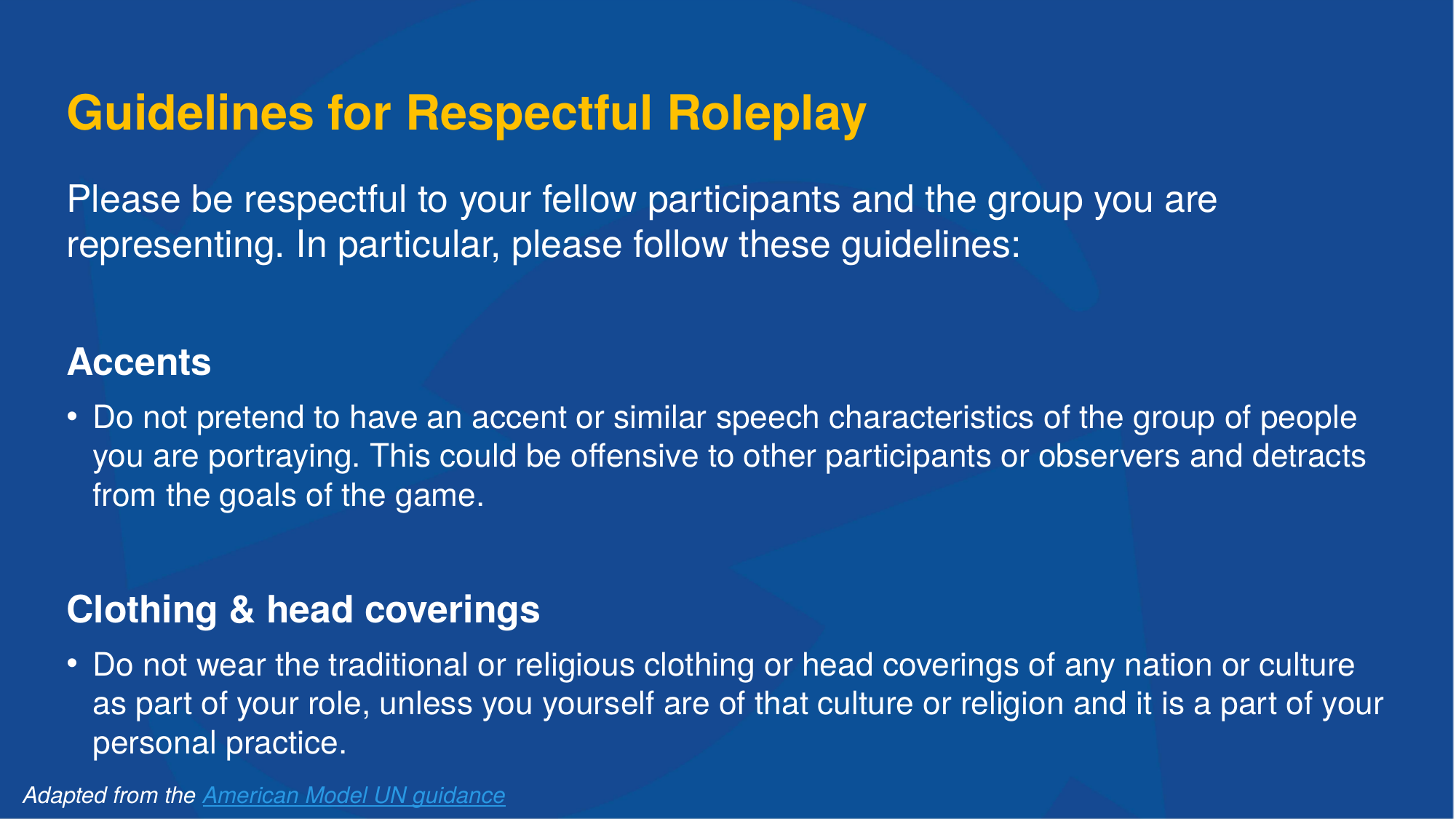

# Guidelines for Respectful Roleplay
Please be respectful to your fellow participants and the group you are representing. In particular, please follow these guidelines:

Accents
Do not pretend to have an accent or similar speech characteristics of the group of people you are portraying. This could be offensive to other participants or observers and detracts from the goals of the game.

Clothing & head coverings
Do not wear the traditional or religious clothing or head coverings of any nation or culture as part of your role, unless you yourself are of that culture or religion and it is a part of your personal practice.

Adapted from the American Model UN guidance